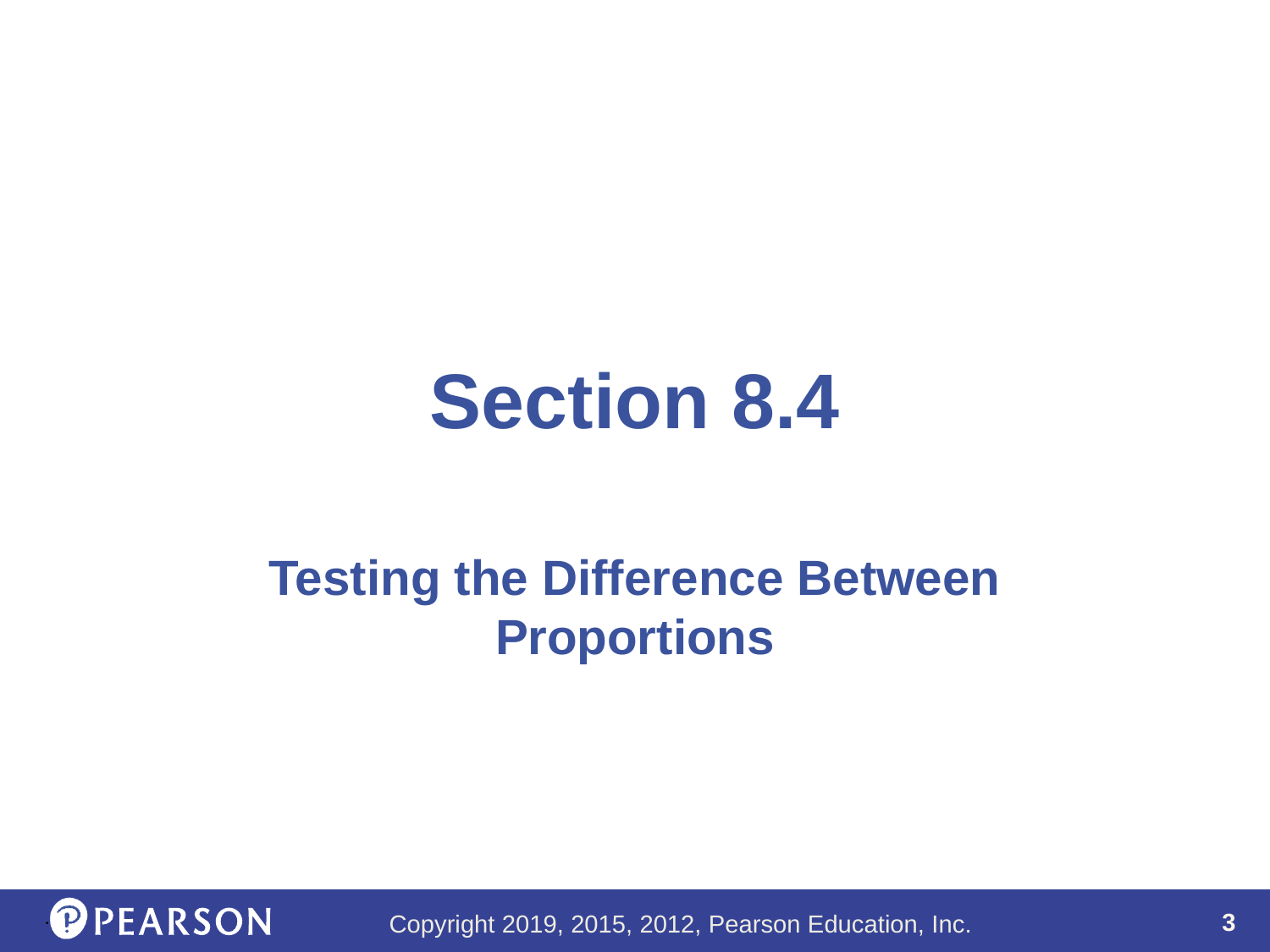

# Section 8.4
Testing the Difference Between Proportions
.